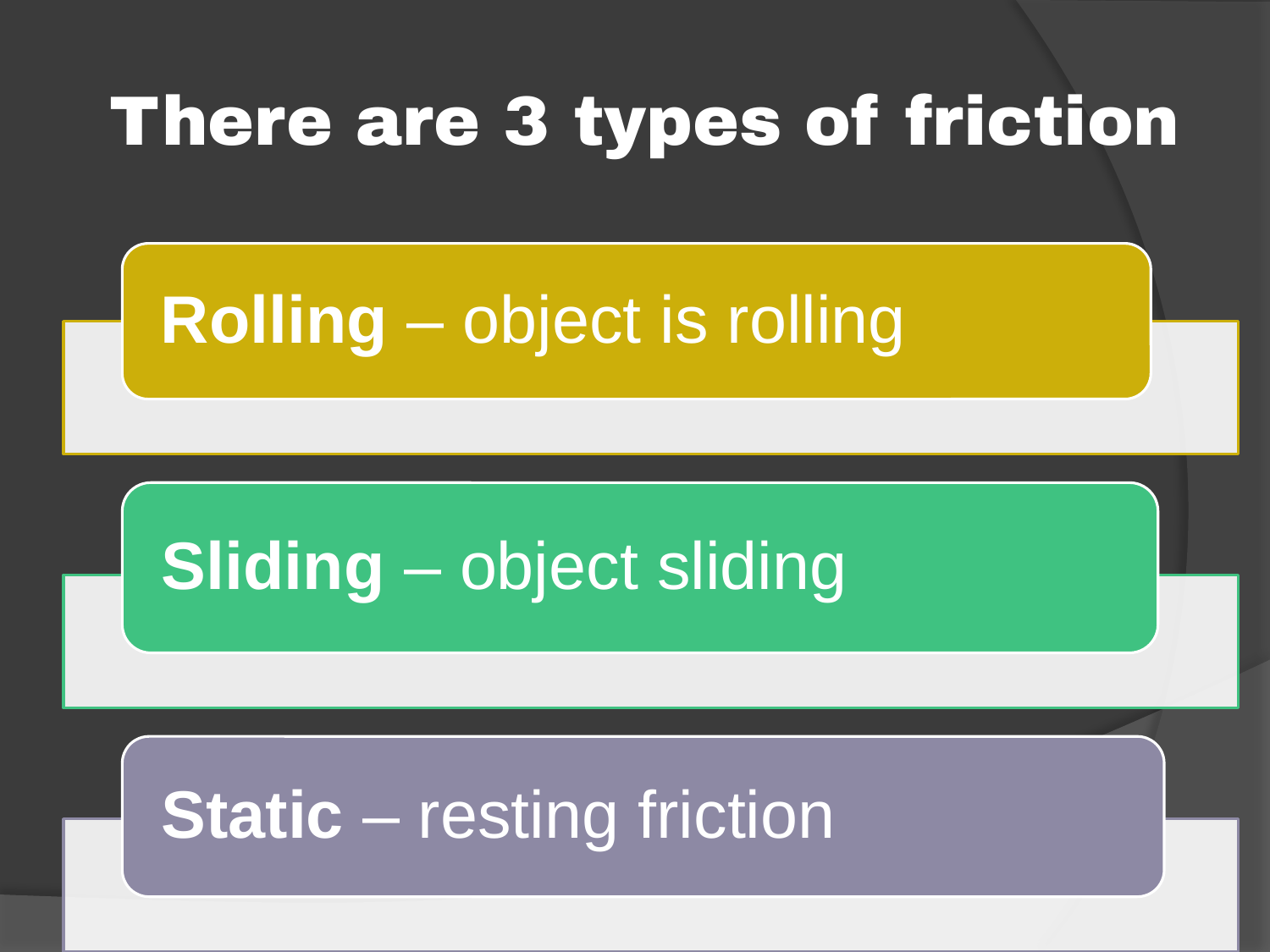

# There are 3 types of friction
Rolling – object is rolling
Sliding – object sliding
Static – resting friction